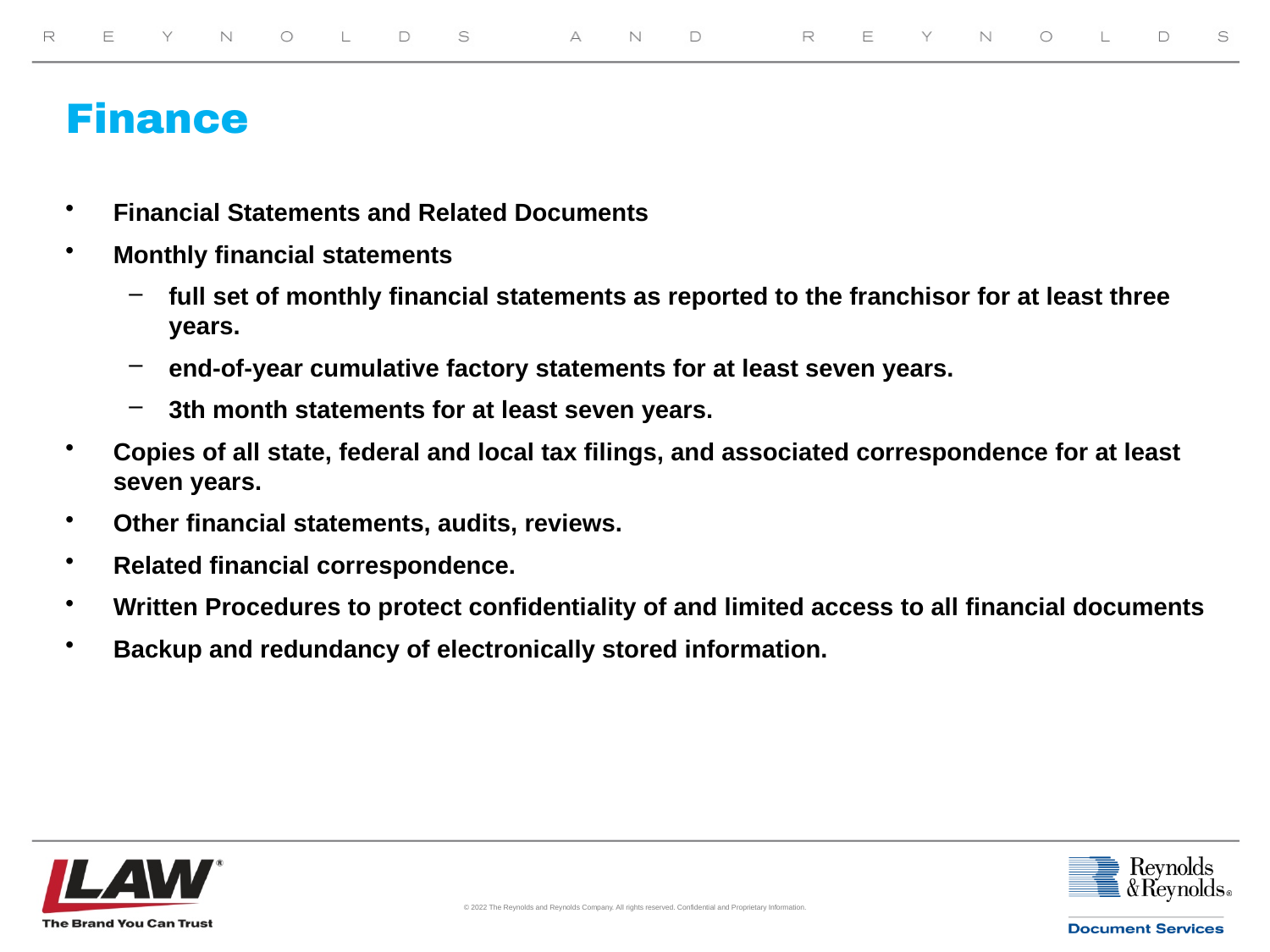

# Finance
Financial Statements and Related Documents
Monthly financial statements
full set of monthly financial statements as reported to the franchisor for at least three years.
end-of-year cumulative factory statements for at least seven years.
3th month statements for at least seven years.
Copies of all state, federal and local tax filings, and associated correspondence for at least seven years.
Other financial statements, audits, reviews.
Related financial correspondence.
Written Procedures to protect confidentiality of and limited access to all financial documents
Backup and redundancy of electronically stored information.